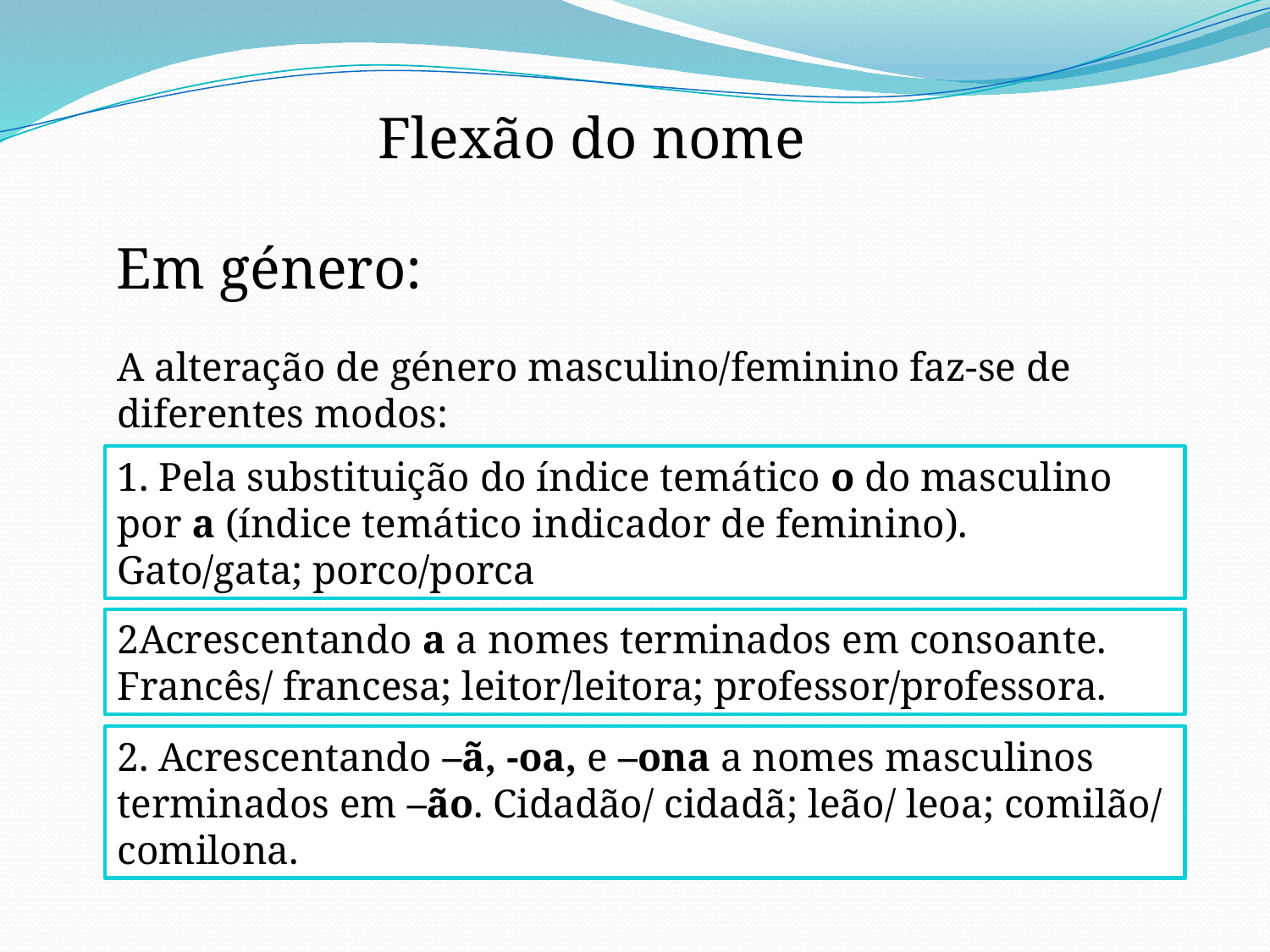

Flexão do nome
Em género:
A alteração de género masculino/feminino faz-se de diferentes modos:
1. Pela substituição do índice temático o do masculino por a (índice temático indicador de feminino).  Gato/gata; porco/porca
2Acrescentando a a nomes terminados em consoante. Francês/ francesa; leitor/leitora; professor/professora.
2. Acrescentando –ã, -oa, e –ona a nomes masculinos terminados em –ão. Cidadão/ cidadã; leão/ leoa; comilão/ comilona.